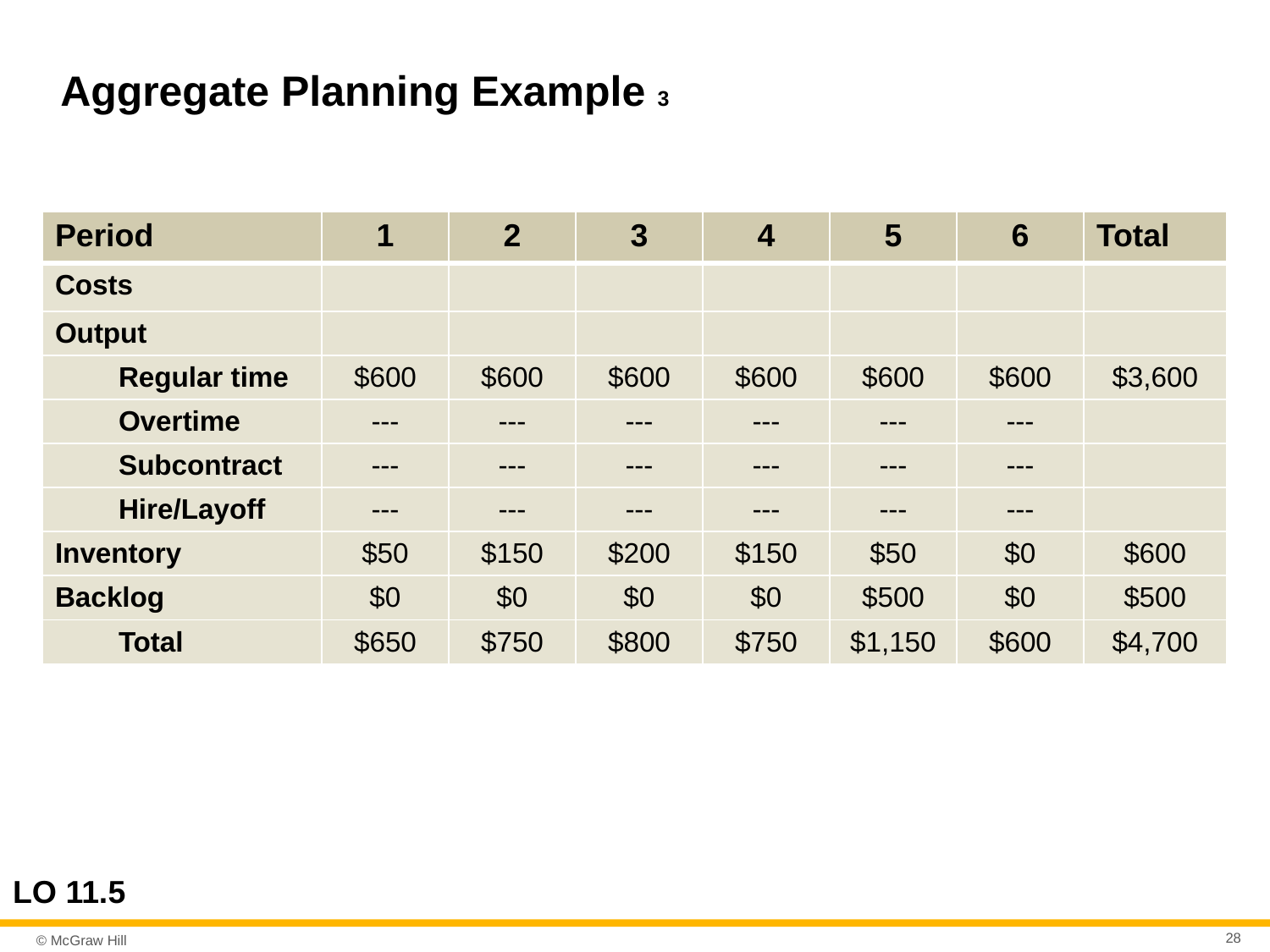

# Aggregate Planning Example 3
| Period | 1 | 2 | 3 | 4 | 5 | 6 | Total |
| --- | --- | --- | --- | --- | --- | --- | --- |
| Costs |  |  |  |  |  |  |  |
| Output |  |  |  |  |  |  |  |
| Regular time | $600 | $600 | $600 | $600 | $600 | $600 | $3,600 |
| Overtime | --- | --- | --- | --- | --- | --- |  |
| Subcontract | --- | --- | --- | --- | --- | --- |  |
| Hire/Layoff | --- | --- | --- | --- | --- | --- |  |
| Inventory | $50 | $150 | $200 | $150 | $50 | $0 | $600 |
| Backlog | $0 | $0 | $0 | $0 | $500 | $0 | $500 |
| Total | $650 | $750 | $800 | $750 | $1,150 | $600 | $4,700 |
LO 11.5